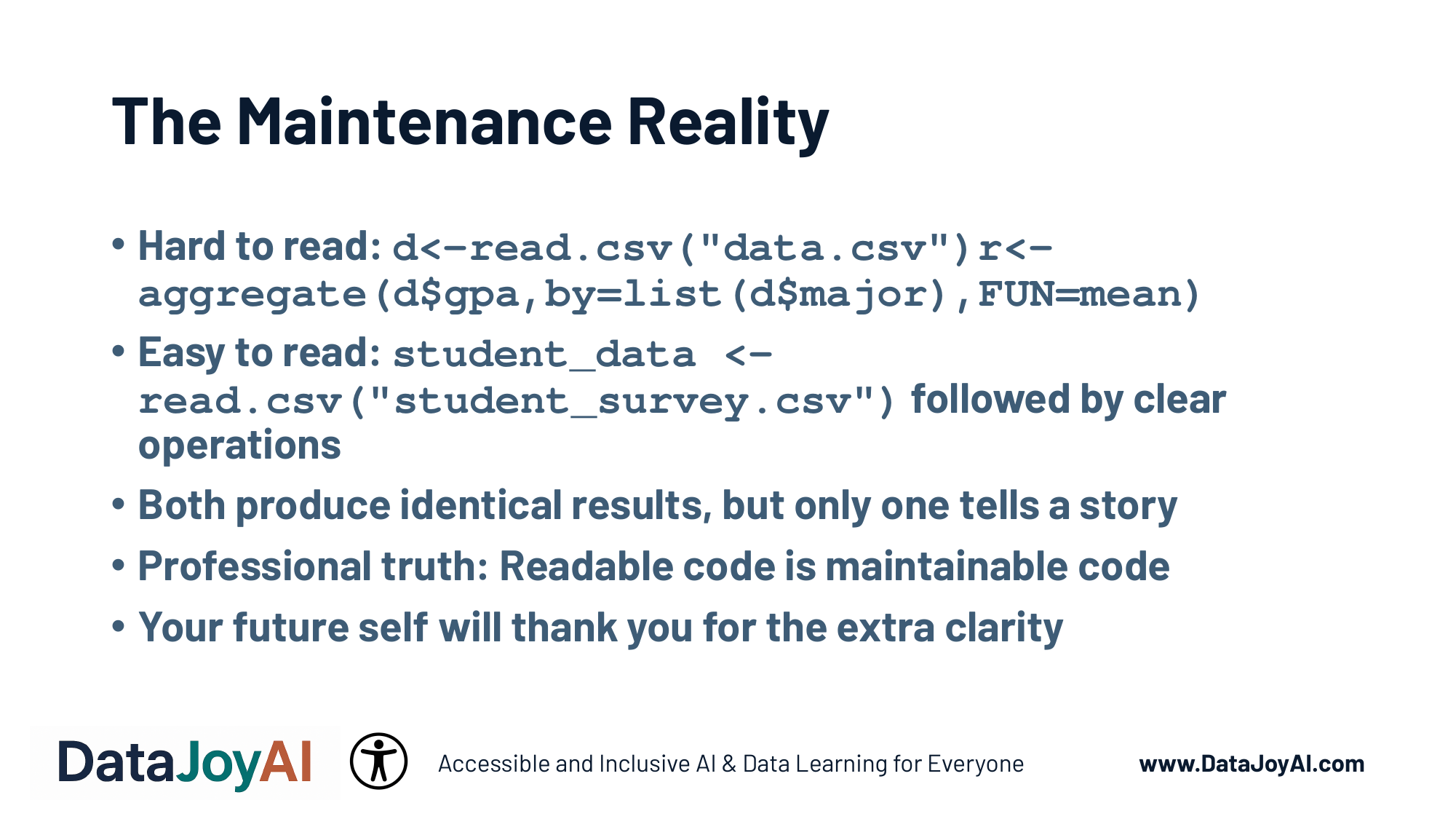

# The Maintenance Reality
Hard to read: d<-read.csv("data.csv")r<-aggregate(d$gpa,by=list(d$major),FUN=mean)
Easy to read: student_data <- read.csv("student_survey.csv") followed by clear operations
Both produce identical results, but only one tells a story
Professional truth: Readable code is maintainable code
Your future self will thank you for the extra clarity